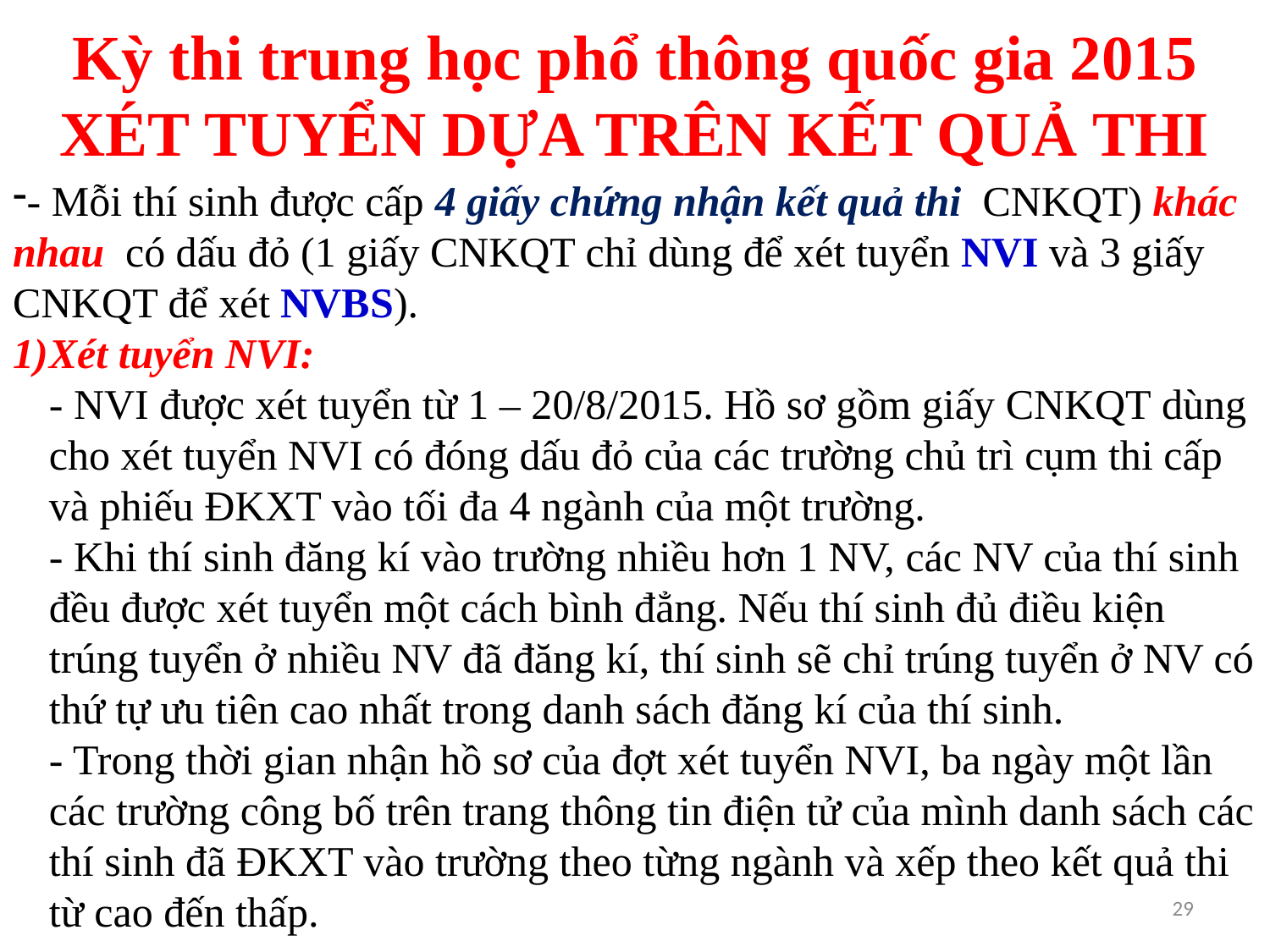

Kỳ thi trung học phổ thông quốc gia 2015
XÉT TUYỂN DỰA TRÊN KẾT QUẢ THI
- Mỗi thí sinh được cấp 4 giấy chứng nhận kết quả thi  CNKQT) khác nhau  có dấu đỏ (1 giấy CNKQT chỉ dùng để xét tuyển NVI và 3 giấy CNKQT để xét NVBS).
Xét tuyển NVI:
- NVI được xét tuyển từ 1 – 20/8/2015. Hồ sơ gồm giấy CNKQT dùng cho xét tuyển NVI có đóng dấu đỏ của các trường chủ trì cụm thi cấp và phiếu ĐKXT vào tối đa 4 ngành của một trường.
- Khi thí sinh đăng kí vào trường nhiều hơn 1 NV, các NV của thí sinh đều được xét tuyển một cách bình đẳng. Nếu thí sinh đủ điều kiện trúng tuyển ở nhiều NV đã đăng kí, thí sinh sẽ chỉ trúng tuyển ở NV có thứ tự ưu tiên cao nhất trong danh sách đăng kí của thí sinh.
- Trong thời gian nhận hồ sơ của đợt xét tuyển NVI, ba ngày một lần các trường công bố trên trang thông tin điện tử của mình danh sách các thí sinh đã ĐKXT vào trường theo từng ngành và xếp theo kết quả thi từ cao đến thấp.
29